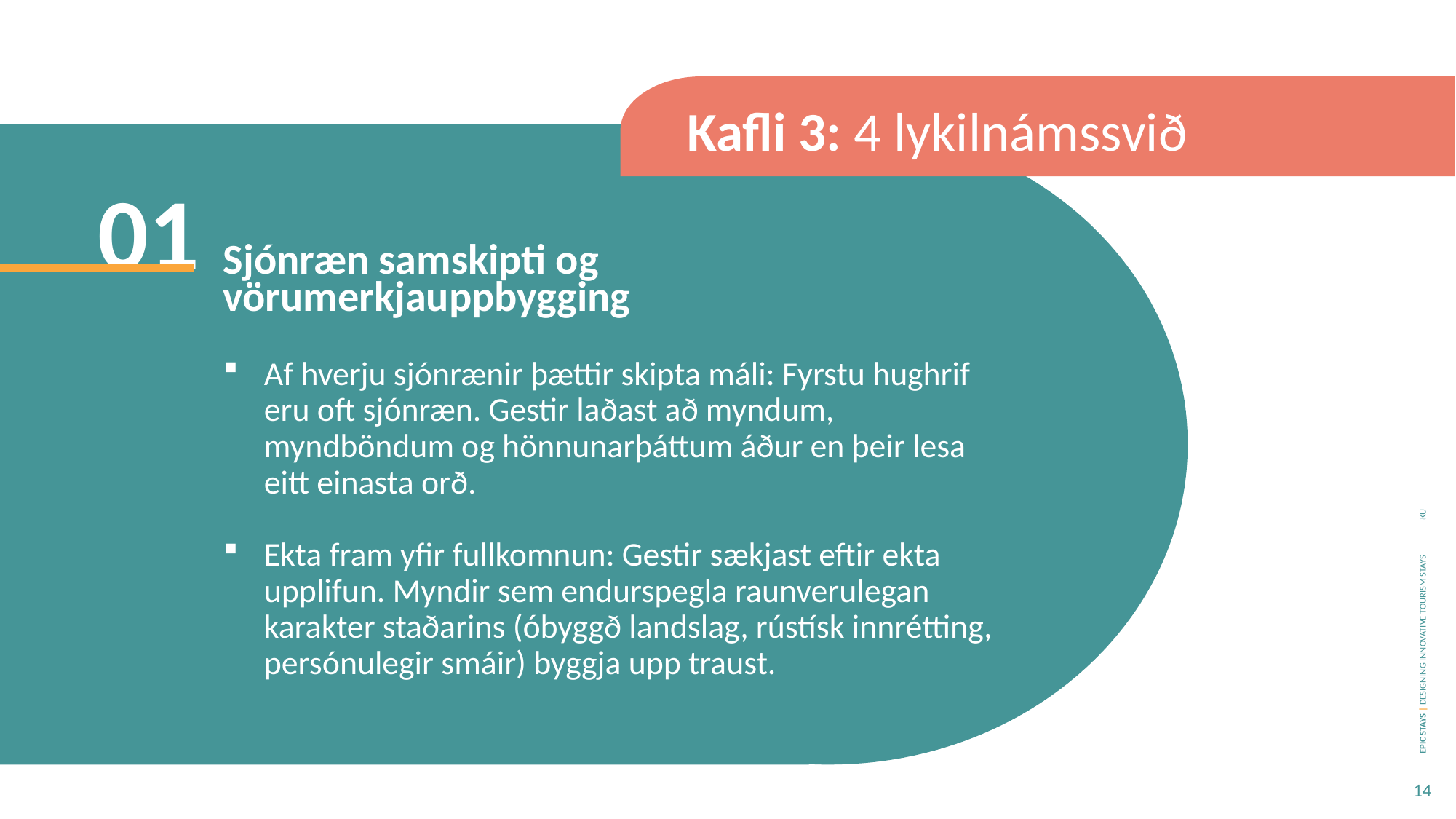

Kafli 3: 4 lykilnámssvið
01
Sjónræn samskipti og vörumerkjauppbygging

Af hverju sjónrænir þættir skipta máli: Fyrstu hughrif eru oft sjónræn. Gestir laðast að myndum, myndböndum og hönnunarþáttum áður en þeir lesa eitt einasta orð.

Ekta fram yfir fullkomnun: Gestir sækjast eftir ekta upplifun. Myndir sem endurspegla raunverulegan karakter staðarins (óbyggð landslag, rústísk innrétting, persónulegir smáir) byggja upp traust.

14